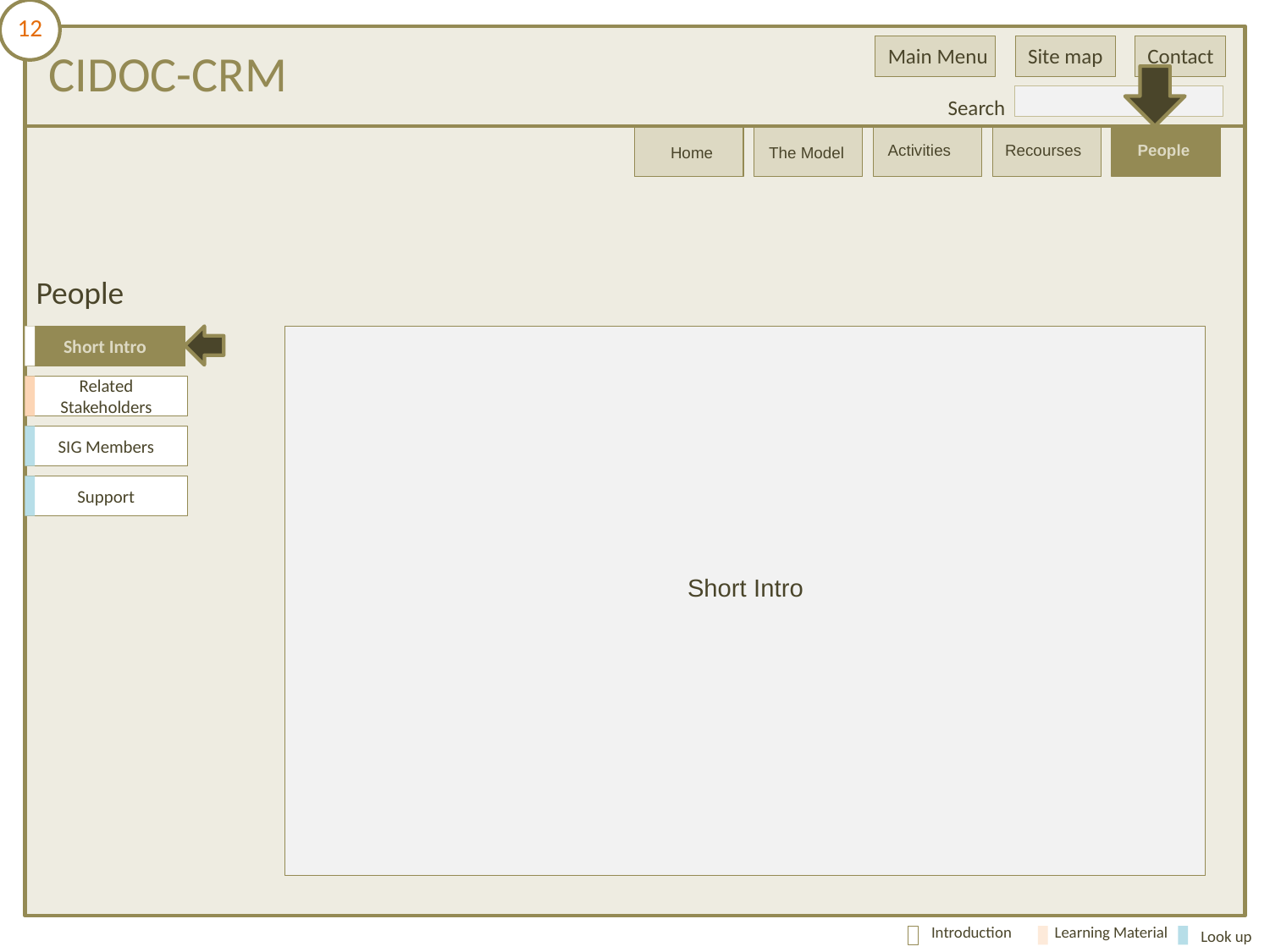

12

CIDOC-CRM

Main Menu

Site map

Contact

Search

Activities
Recourses
People
The Model
Home
People
Short Intro

Related Stakeholders

SIG Members

Support

Short Intro
Introduction
Learning Material
Look up